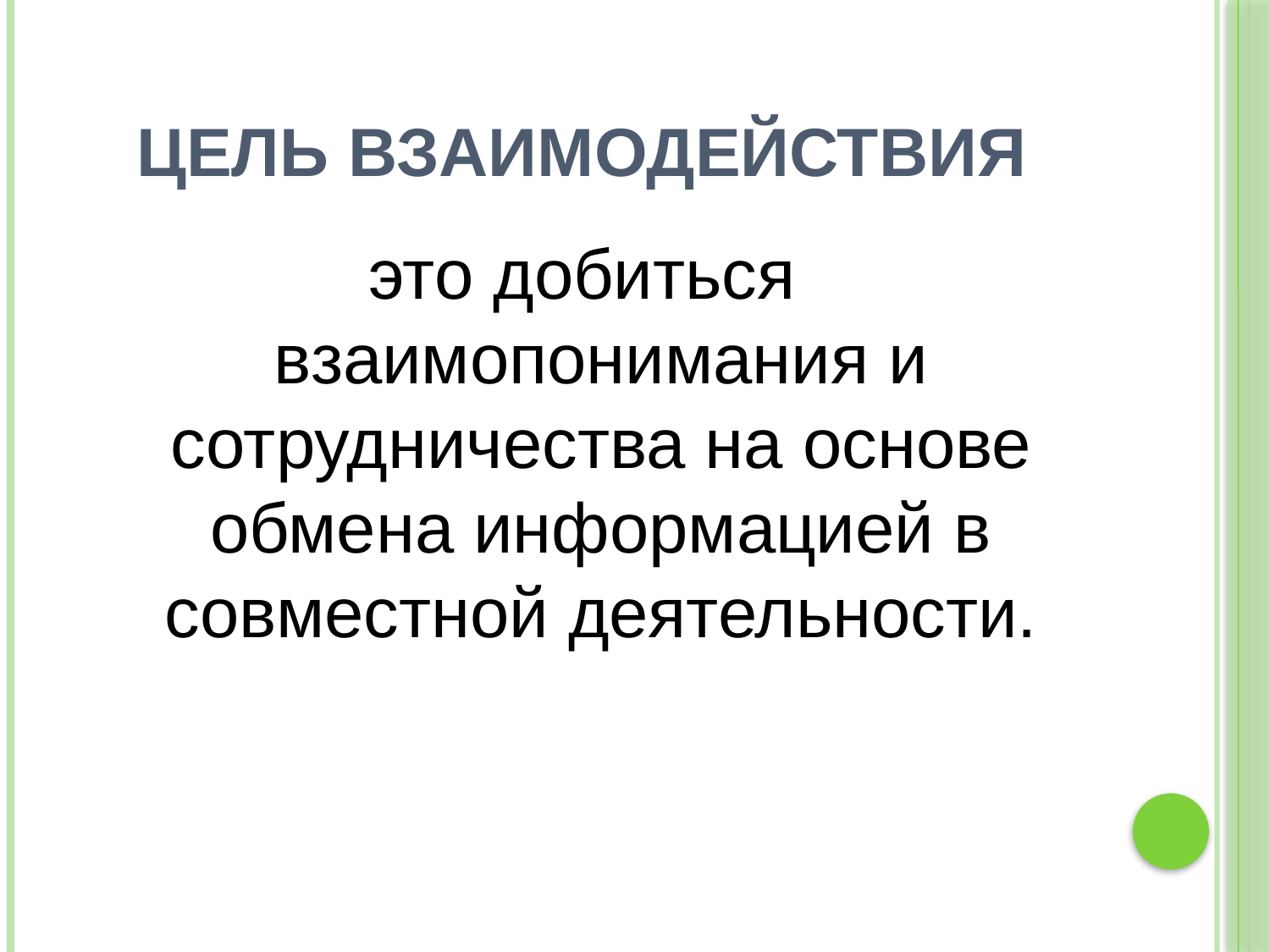

# Цель взаимодействия
это добиться взаимопонимания и сотрудничества на основе обмена информацией в совместной деятельности.